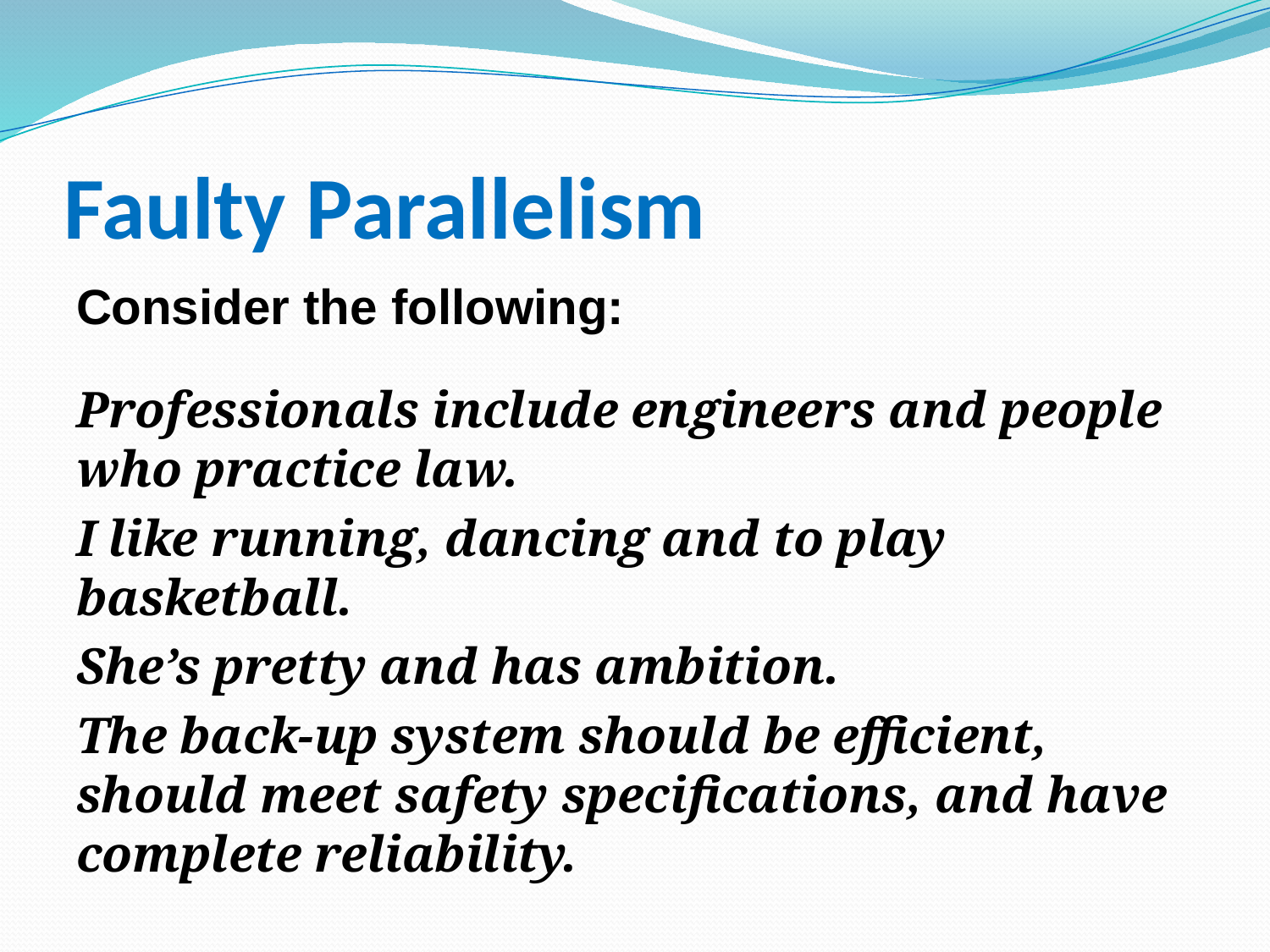

# Faulty Parallelism
Consider the following:

Professionals include engineers and people who practice law.
I like running, dancing and to play basketball.
She’s pretty and has ambition.
The back-up system should be efficient, should meet safety specifications, and have complete reliability.